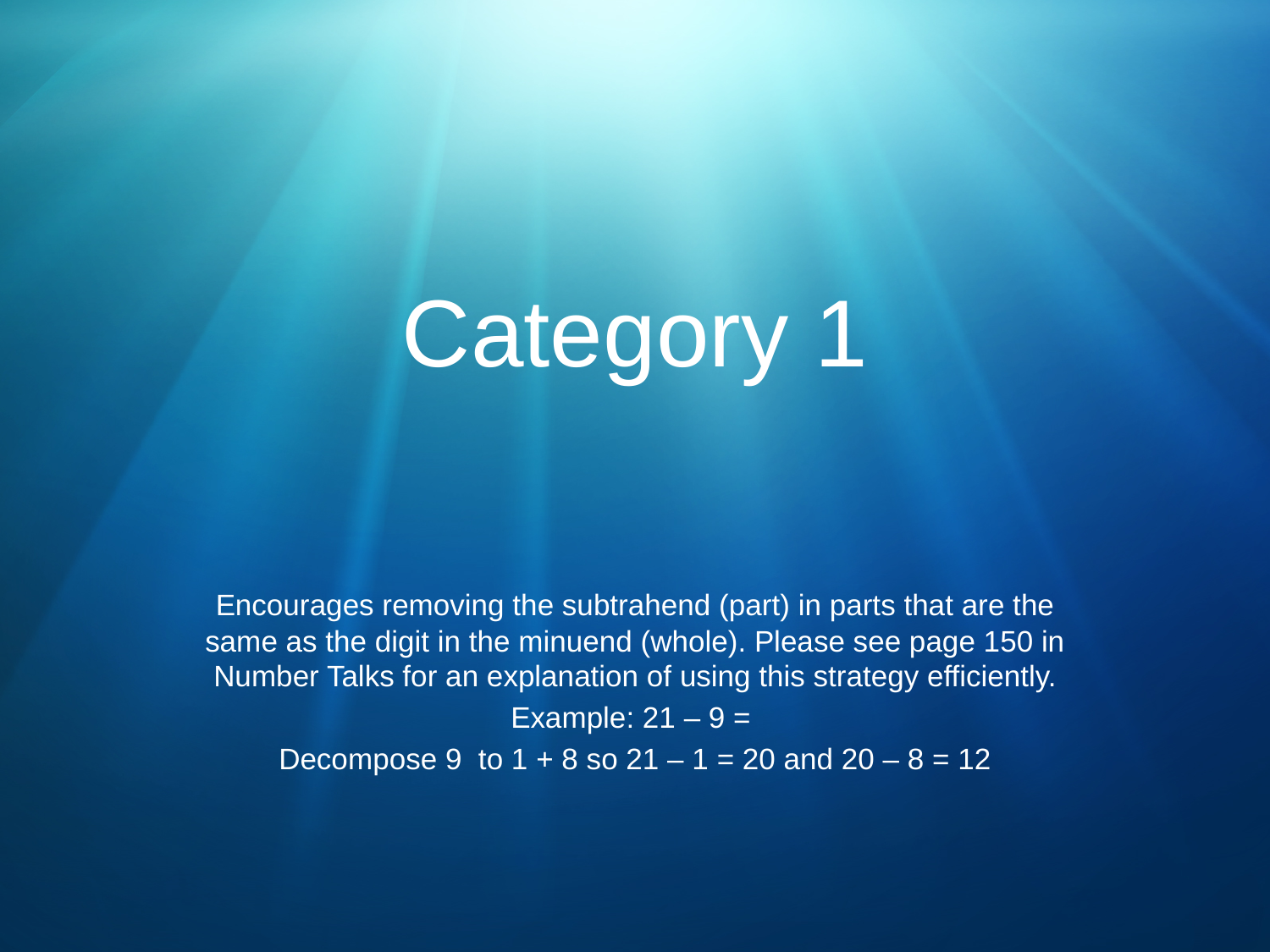

# Category 1
Encourages removing the subtrahend (part) in parts that are the same as the digit in the minuend (whole). Please see page 150 in Number Talks for an explanation of using this strategy efficiently.
Example: 21 – 9 =
Decompose 9  to 1 + 8 so 21 – 1 = 20 and 20 – 8 = 12